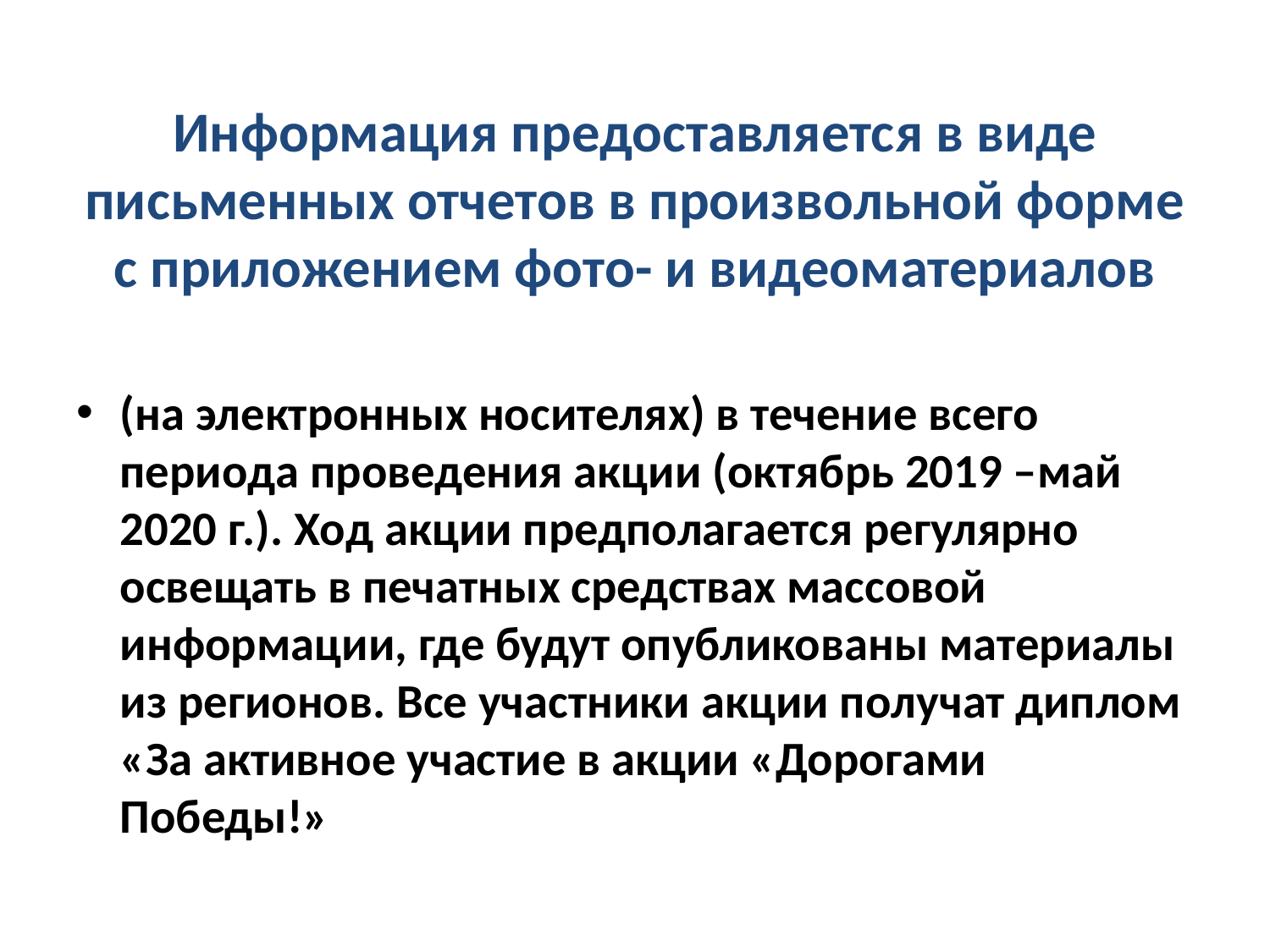

# Информация предоставляется в виде письменных отчетов в произвольной форме с приложением фото- и видеоматериалов
(на электронных носителях) в течение всего периода проведения акции (октябрь 2019 –май 2020 г.). Ход акции предполагается регулярно освещать в печатных средствах массовой информации, где будут опубликованы материалы из регионов. Все участники акции получат диплом «За активное участие в акции «Дорогами Победы!»